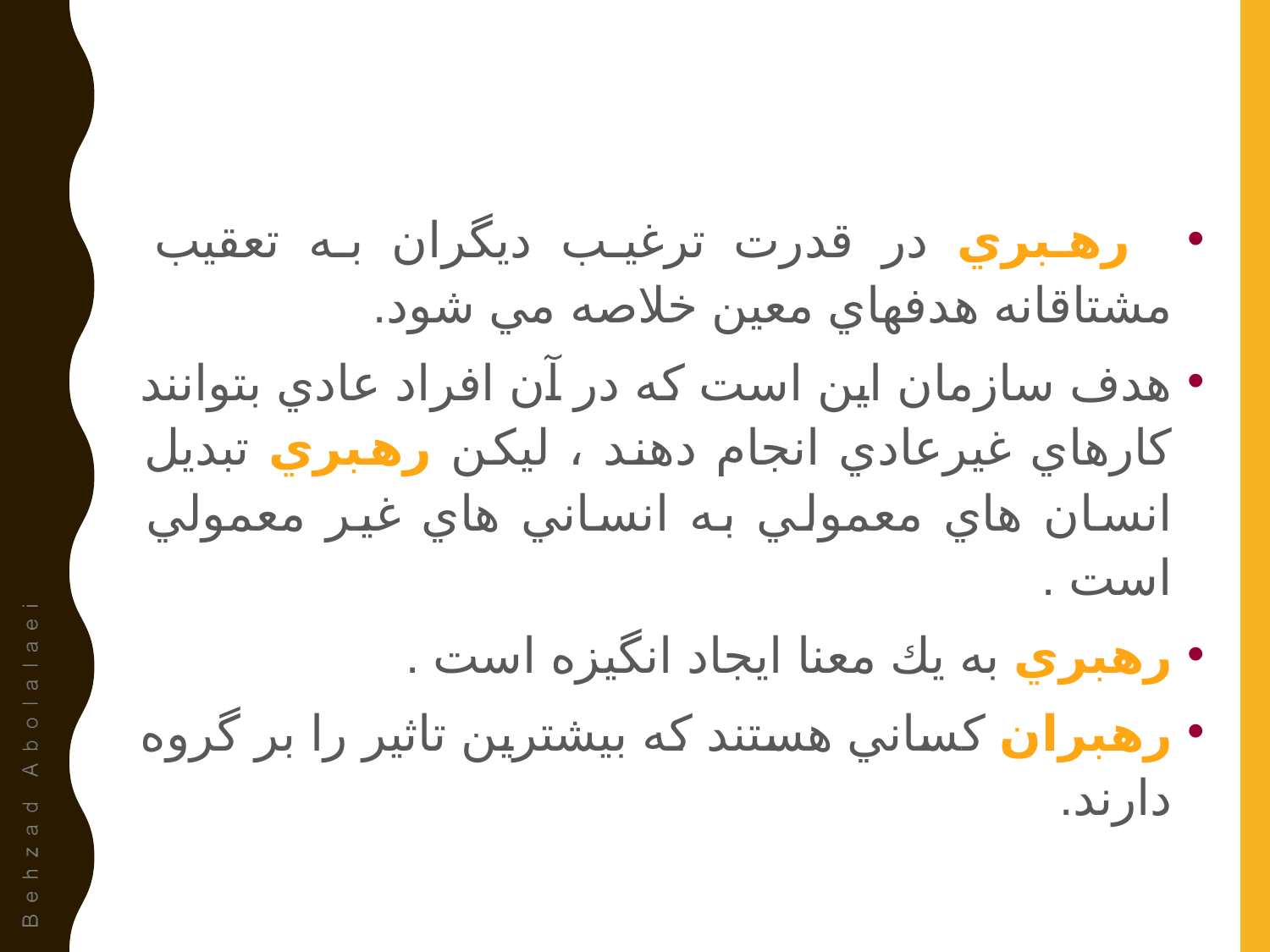

رهبري در قدرت ترغيب ديگران به تعقيب مشتاقانه هدفهاي معين خلاصه مي شود.
هدف سازمان اين است كه در آن افراد عادي بتوانند كارهاي غيرعادي انجام دهند ، ليكن رهبري تبديل انسان هاي معمولي به انساني هاي غير معمولي است .
رهبري به يك معنا ايجاد انگيزه است .
رهبران كساني هستند كه بيشترين تاثير را بر گروه دارند.